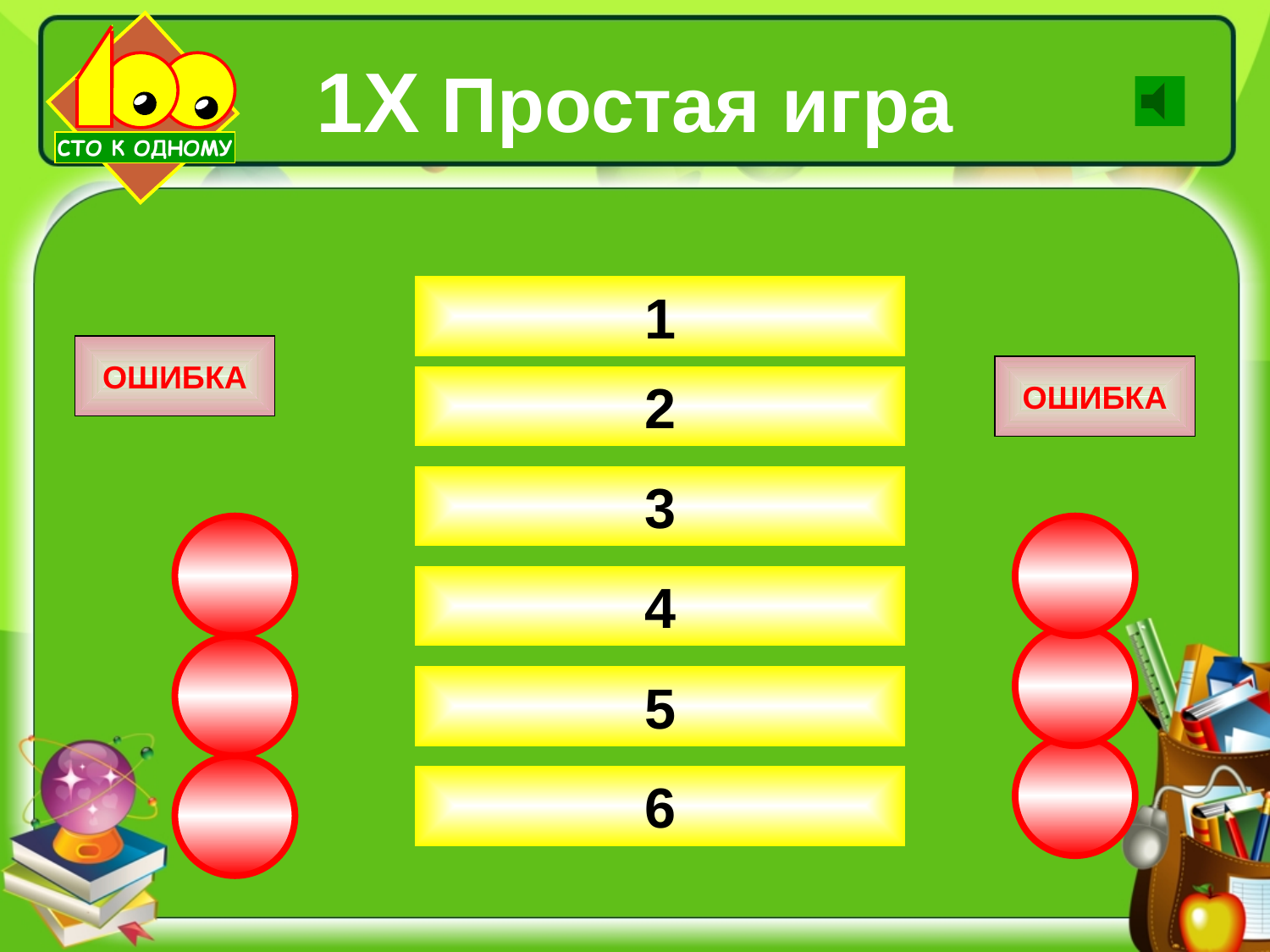

СТО К ОДНОМУ
# 1Х Простая игра

1
Не знает таблицу умнож
ОШИБКА
ОШИБКА
2
Ошибся , описка
3
Система счисления др.

4
Пошутил

5
Такого не бывает

6
Софизм